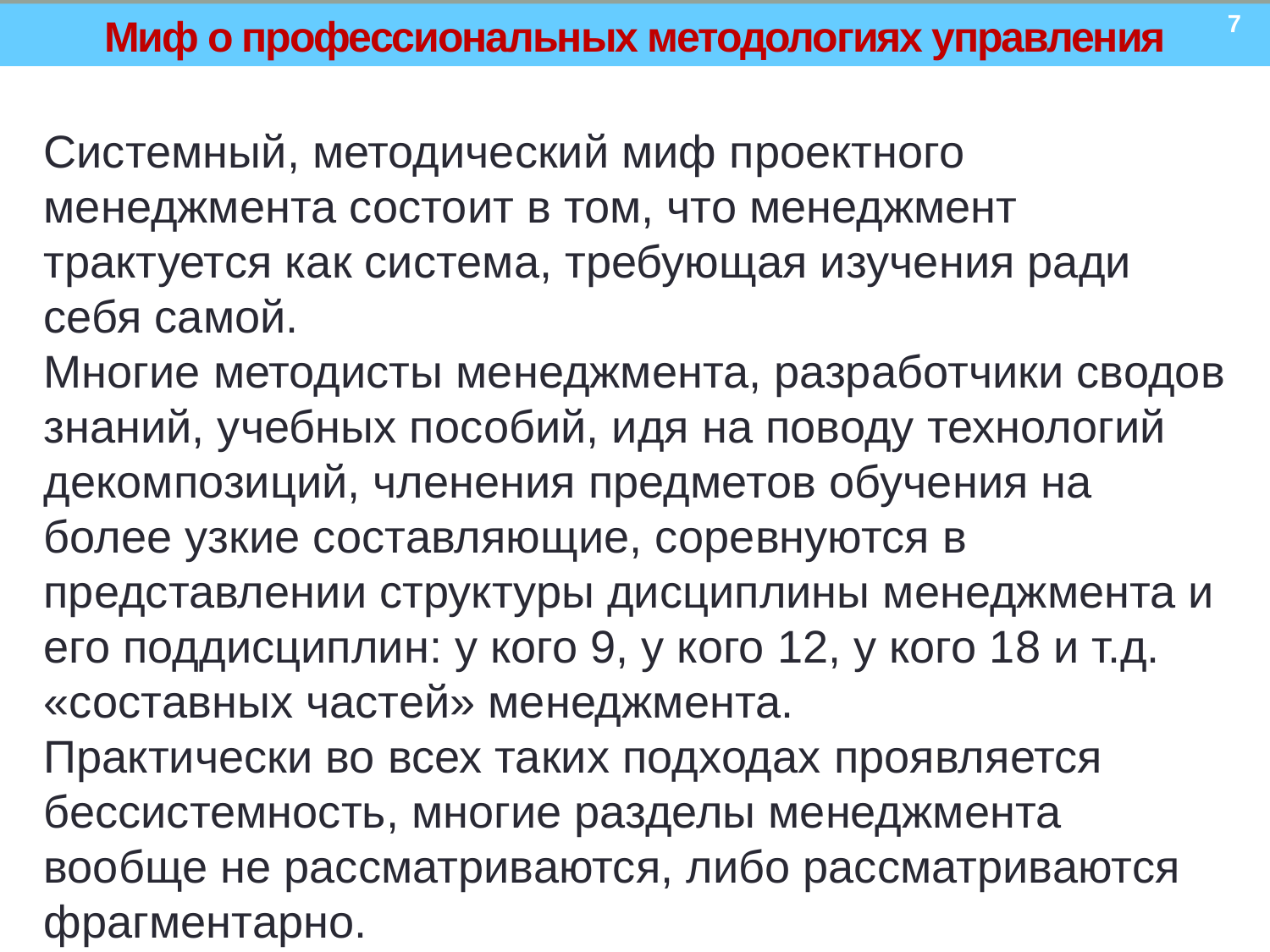

7
# Миф о профессиональных методологиях управления
Системный, методический миф проектного менеджмента состоит в том, что менеджмент трактуется как система, требующая изучения ради себя самой.
Многие методисты менеджмента, разработчики сводов знаний, учебных пособий, идя на поводу технологий декомпозиций, членения предметов обучения на более узкие составляющие, соревнуются в представлении структуры дисциплины менеджмента и его поддисциплин: у кого 9, у кого 12, у кого 18 и т.д. «составных частей» менеджмента.
Практически во всех таких подходах проявляется бессистемность, многие разделы менеджмента вообще не рассматриваются, либо рассматриваются фрагментарно.